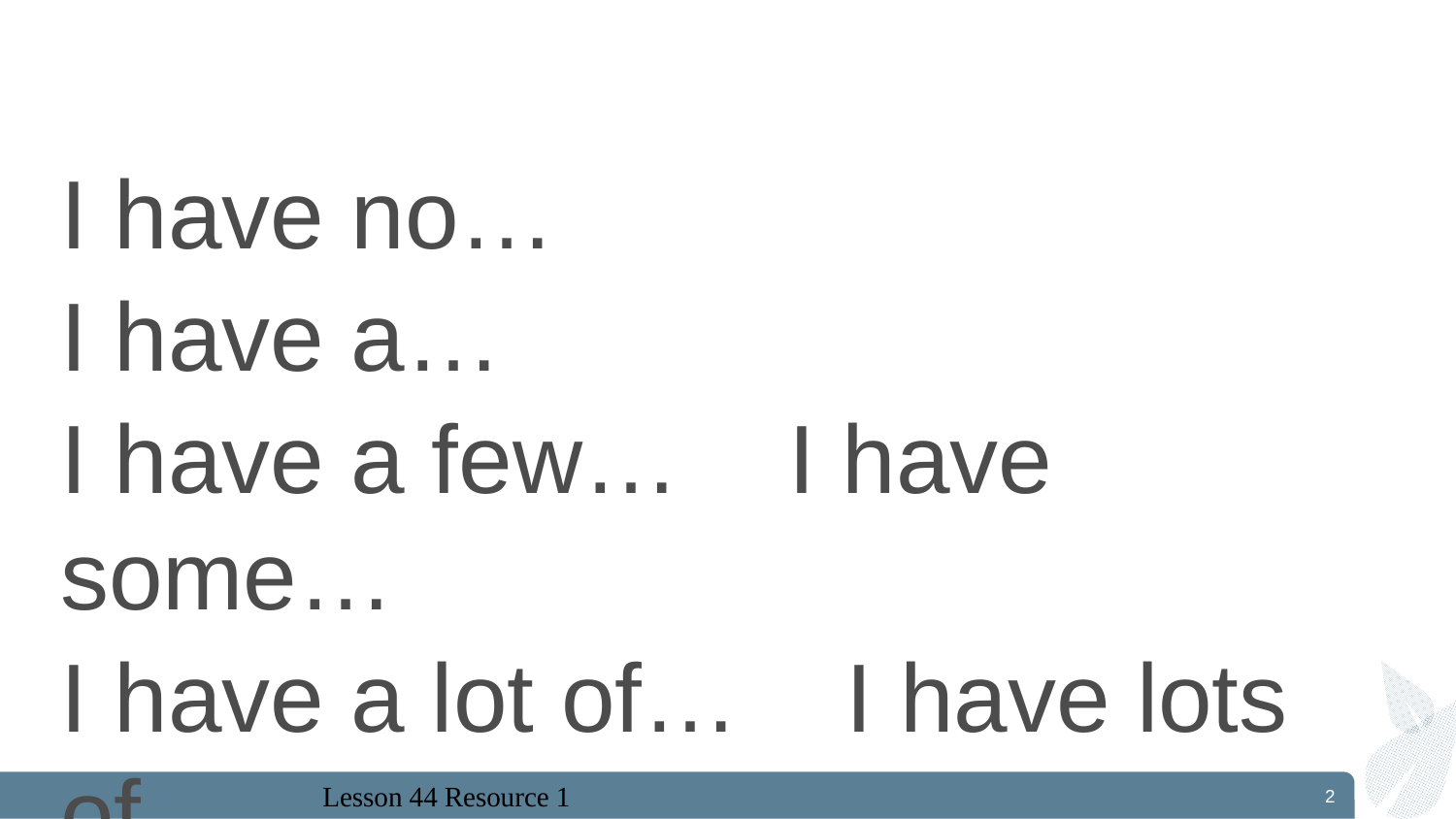

I have no…
I have a…
I have a few…    	I have some…
I have a lot of…    I have lots of…
2
Lesson 44 Resource 1